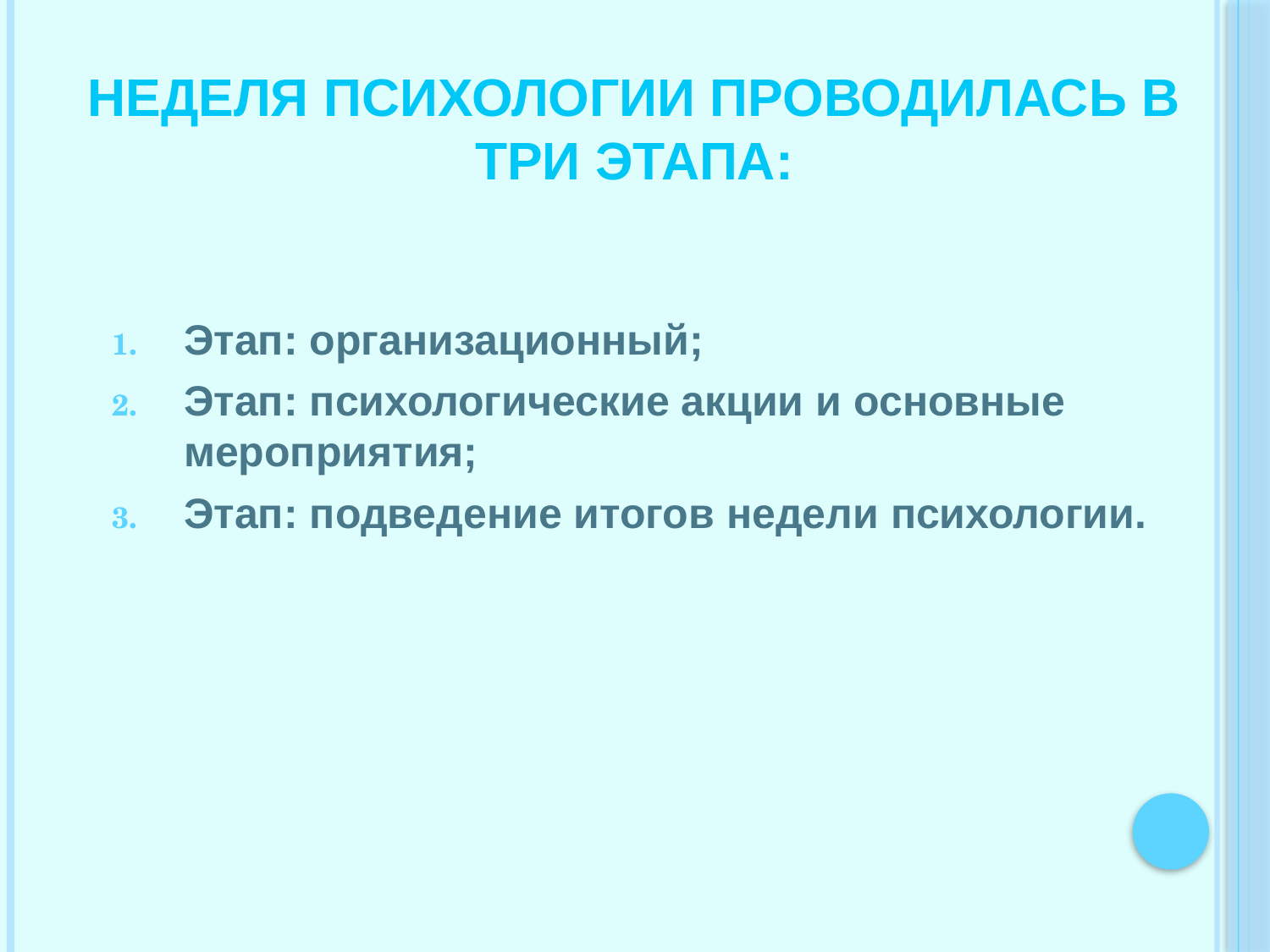

# Неделя психологии проводилась в три этапа:
Этап: организационный;
Этап: психологические акции и основные мероприятия;
Этап: подведение итогов недели психологии.